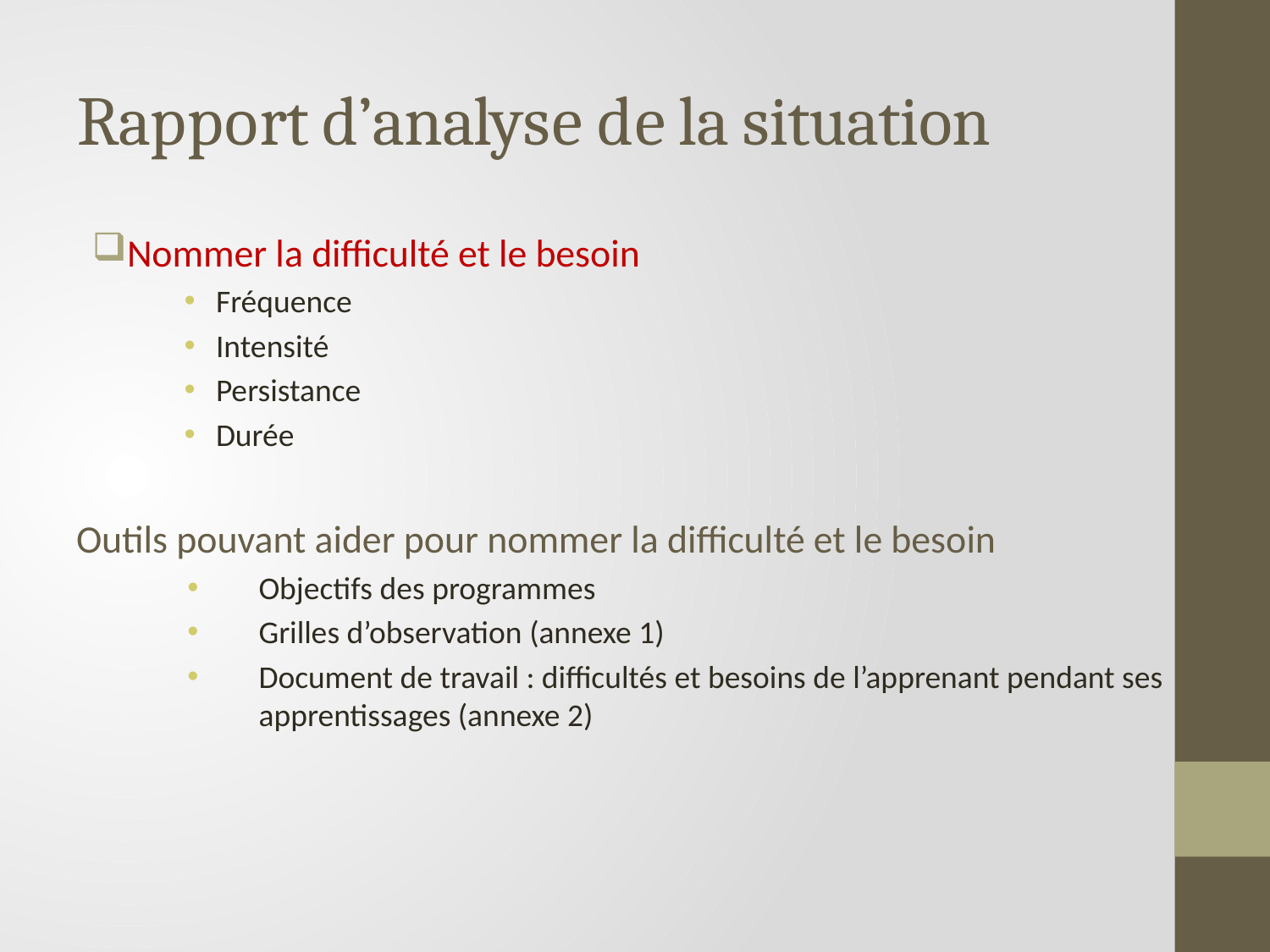

# Rapport d’analyse de la situation
Nommer la difficulté et le besoin
Fréquence
Intensité
Persistance
Durée

Outils pouvant aider pour nommer la difficulté et le besoin
Objectifs des programmes
Grilles d’observation (annexe 1)
Document de travail : difficultés et besoins de l’apprenant pendant ses apprentissages (annexe 2)